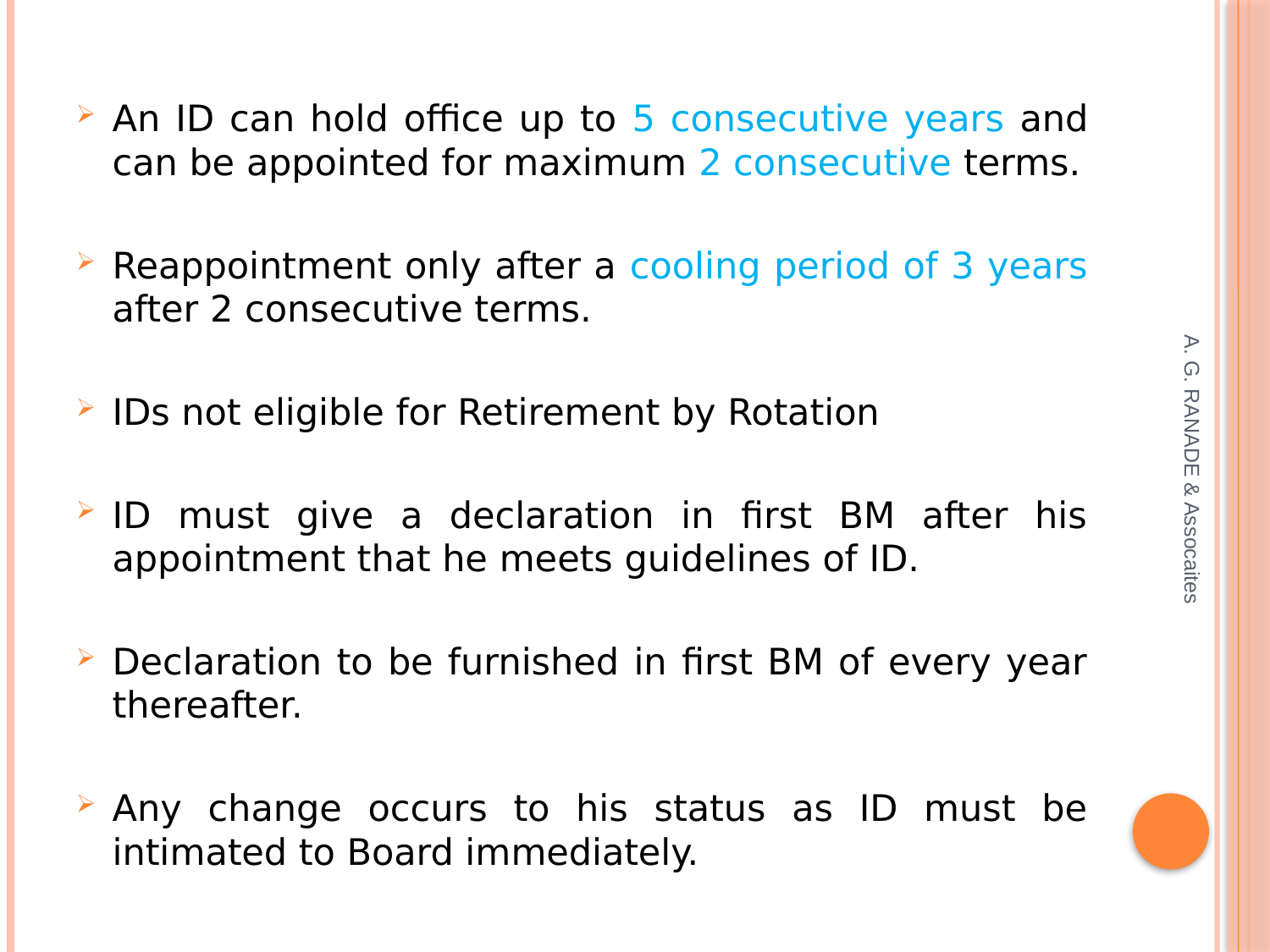

An ID can hold office up to 5 consecutive years and can be appointed for maximum 2 consecutive terms.

Reappointment only after a cooling period of 3 years after 2 consecutive terms.

IDs not eligible for Retirement by Rotation

ID must give a declaration in first BM after his appointment that he meets guidelines of ID.

Declaration to be furnished in first BM of every year thereafter.

Any change occurs to his status as ID must be intimated to Board immediately.

A. G. RANADE & Assocaites